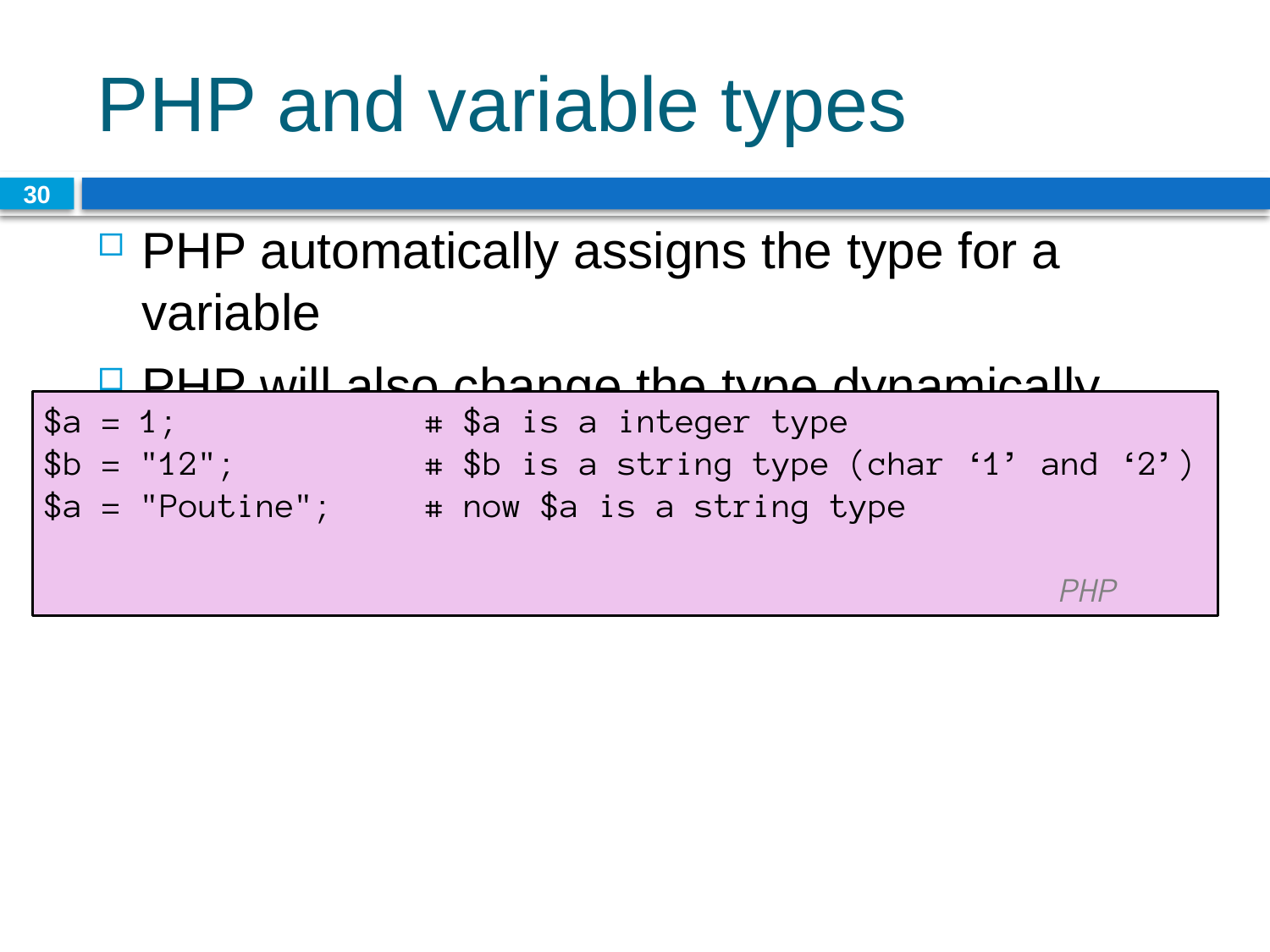

# PHP and variable types
30
PHP automatically assigns the type for a variable
PHP will also change the type dynamically
$a = 1;		# $a is a integer type
$b = "12";		# $b is a string type (char ‘1’ and ‘2’)
$a = "Poutine";	# now $a is a string type

			  					PHP